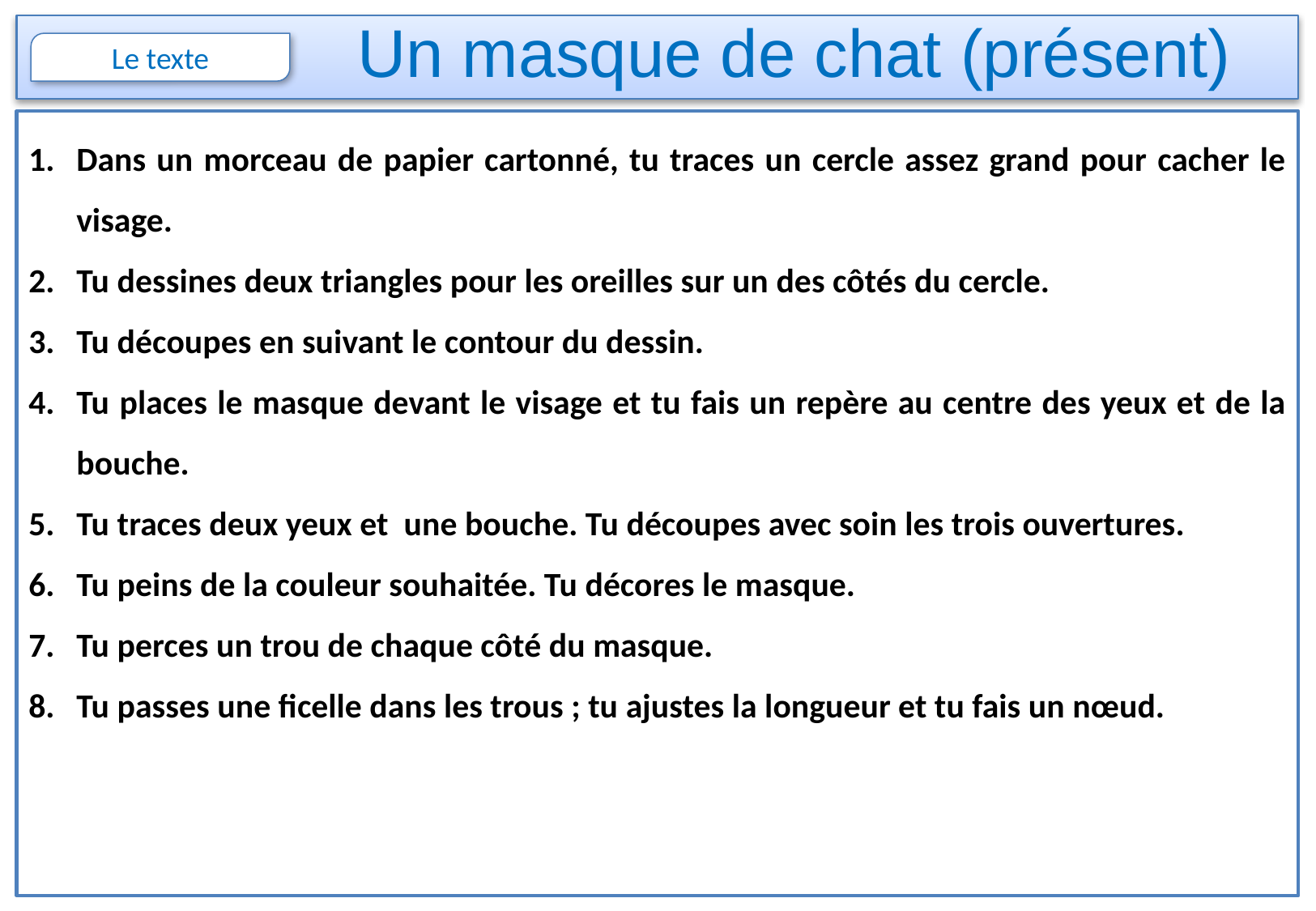

# Un masque de chat (présent)
Dans un morceau de papier cartonné, tu traces un cercle assez grand pour cacher le visage.
Tu dessines deux triangles pour les oreilles sur un des côtés du cercle.
Tu découpes en suivant le contour du dessin.
Tu places le masque devant le visage et tu fais un repère au centre des yeux et de la bouche.
Tu traces deux yeux et  une bouche. Tu découpes avec soin les trois ouvertures.
Tu peins de la couleur souhaitée. Tu décores le masque.
Tu perces un trou de chaque côté du masque.
Tu passes une ficelle dans les trous ; tu ajustes la longueur et tu fais un nœud.